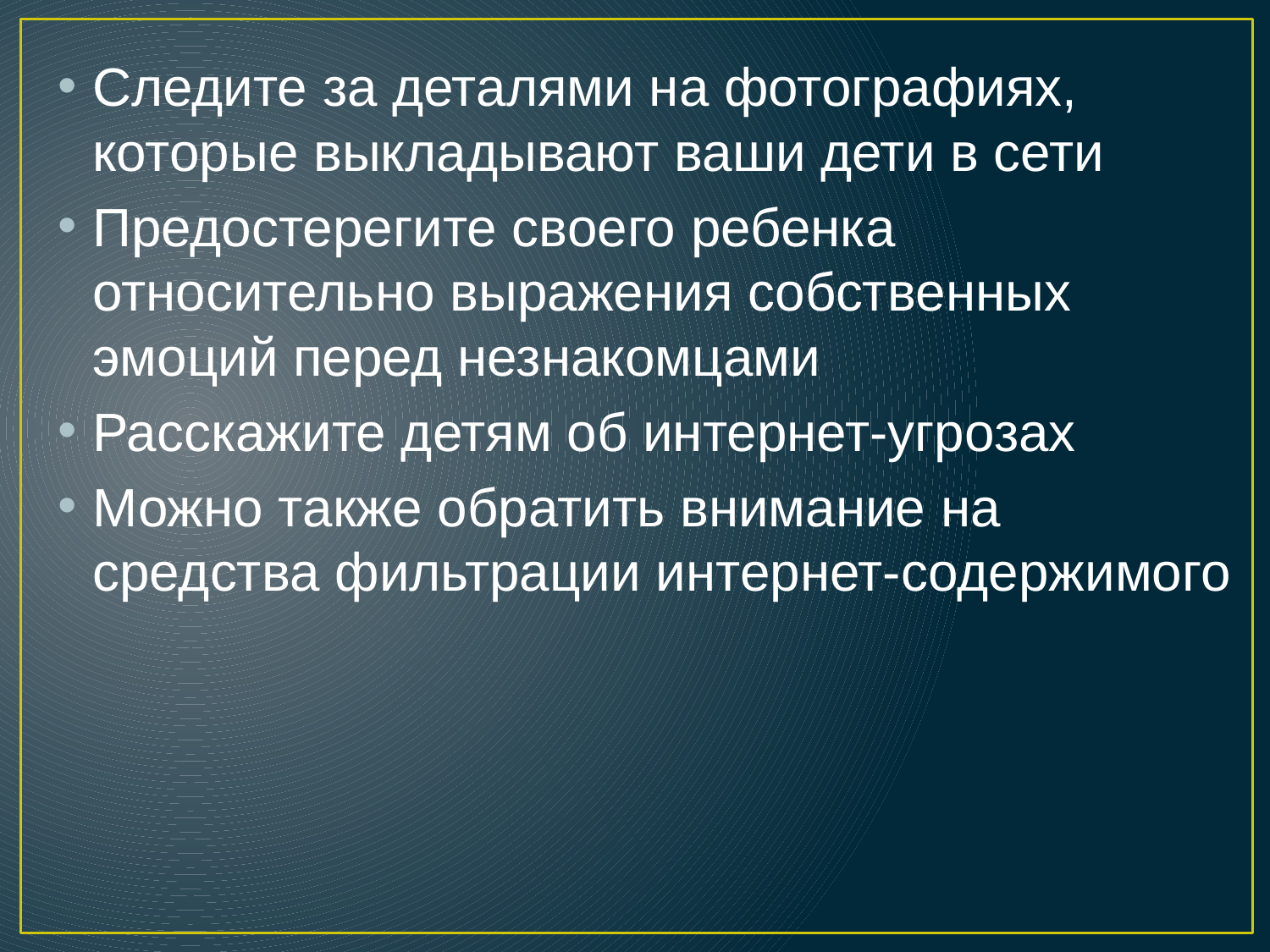

Следите за деталями на фотографиях, которые выкладывают ваши дети в сети
Предостерегите своего ребенка относительно выражения собственных эмоций перед незнакомцами
Расскажите детям об интернет-угрозах
Можно также обратить внимание на средства фильтрации интернет-содержимого